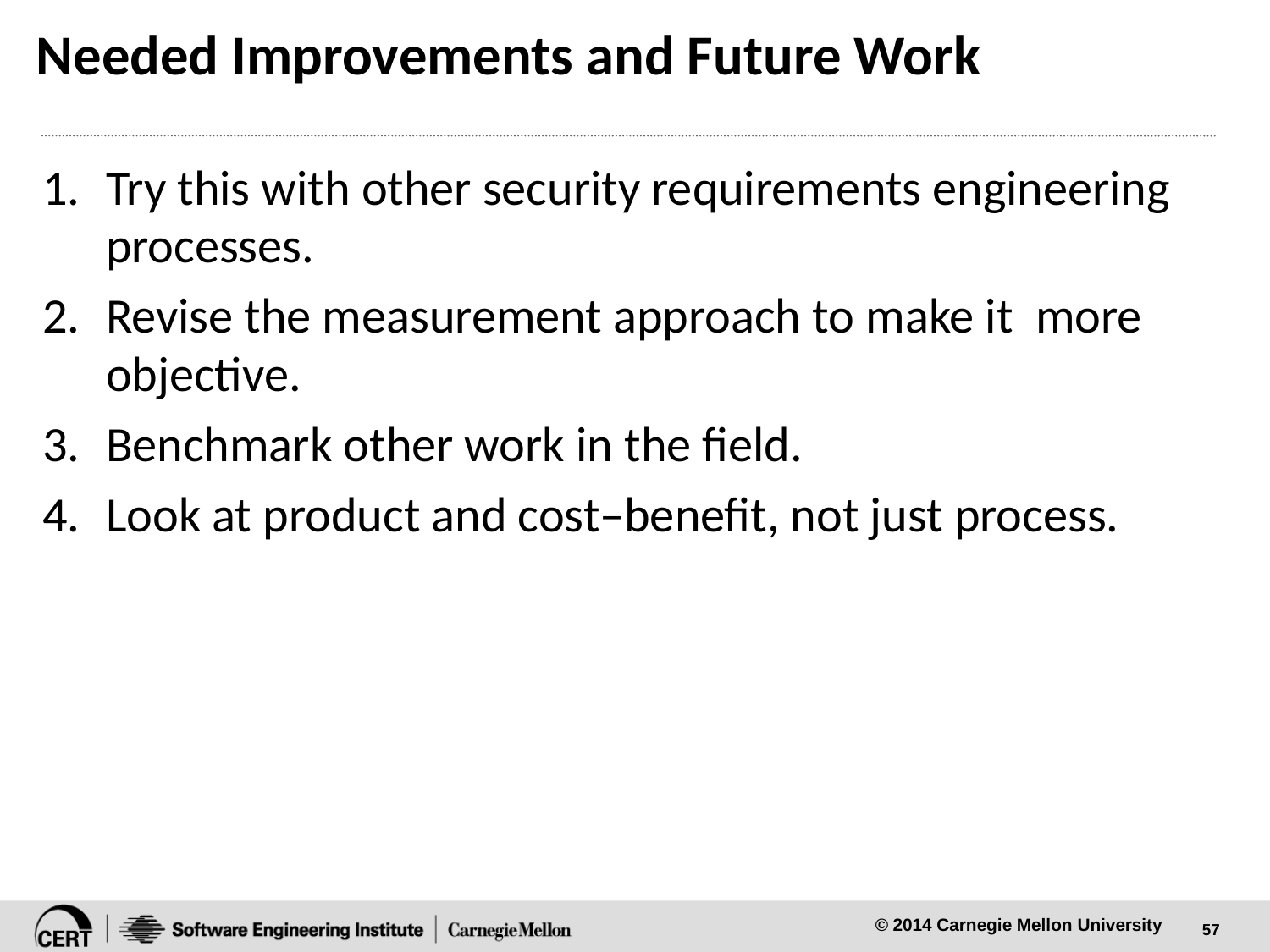

# Needed Improvements and Future Work
Try this with other security requirements engineering processes.
Revise the measurement approach to make it  more objective.
Benchmark other work in the field.
Look at product and cost–benefit, not just process.